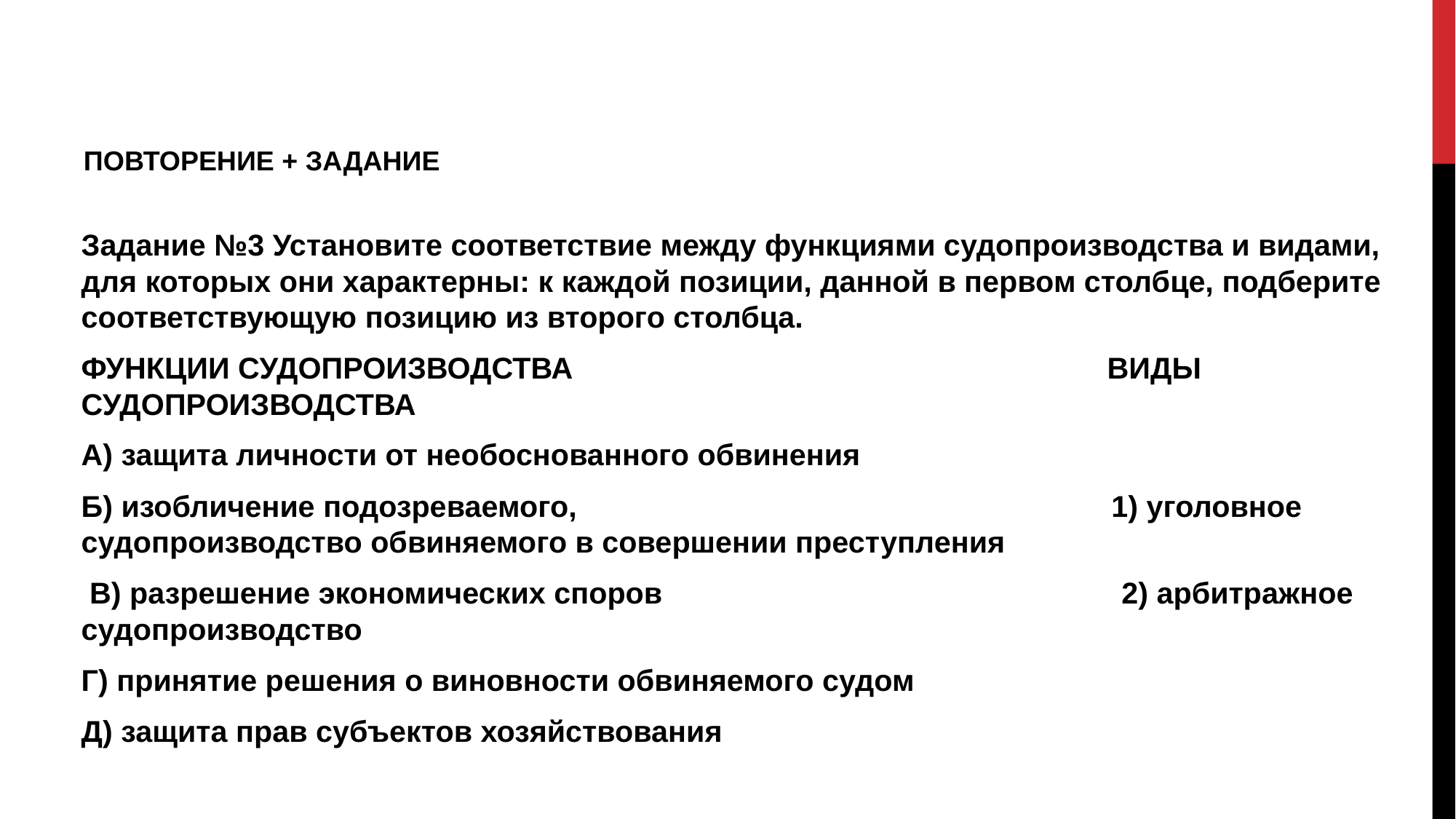

# повторение + задание
Задание №3 Установите соответствие между функциями судопроизводства и видами, для которых они характерны: к каждой позиции, данной в первом столбце, подберите соответствующую позицию из второго столбца.
ФУНКЦИИ СУДОПРОИЗВОДСТВА                                                                ВИДЫ СУДОПРОИЗВОДСТВА
A) защита личности от необоснованного обвинения
Б) изобличение подозреваемого,                                                                1) уголовное судопроизводство обвиняемого в совершении преступления
 B) разрешение экономических споров                                                       2) арбитражное судопроизводство
Г) принятие решения о виновности обвиняемого судом
Д) защита прав субъектов хозяйствования